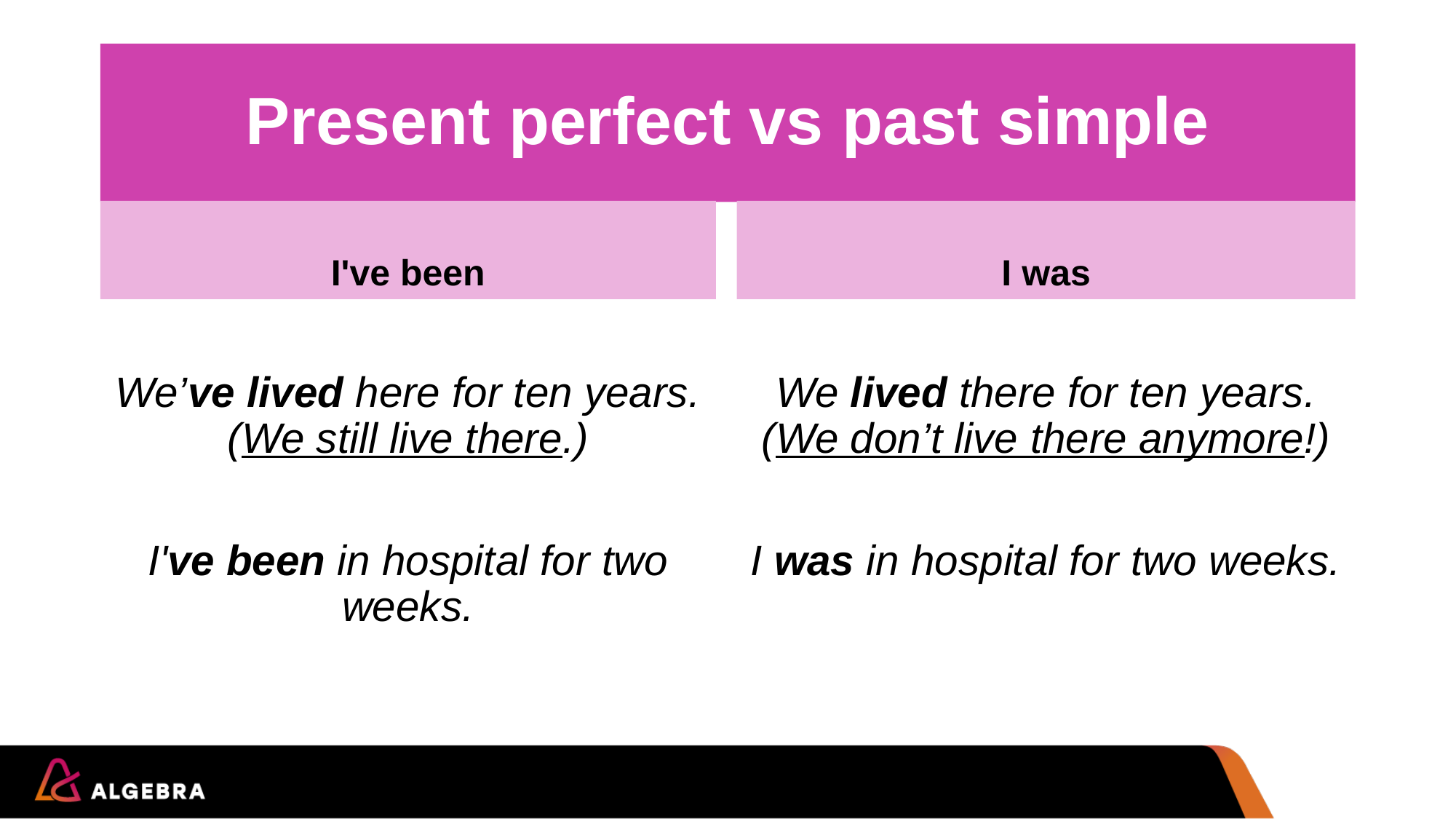

# Present perfect vs past simple
I've been
I was

We’ve lived here for ten years. (We still live there.)

I've been in hospital for two weeks.

We lived there for ten years. (We don’t live there anymore!)

I was in hospital for two weeks.